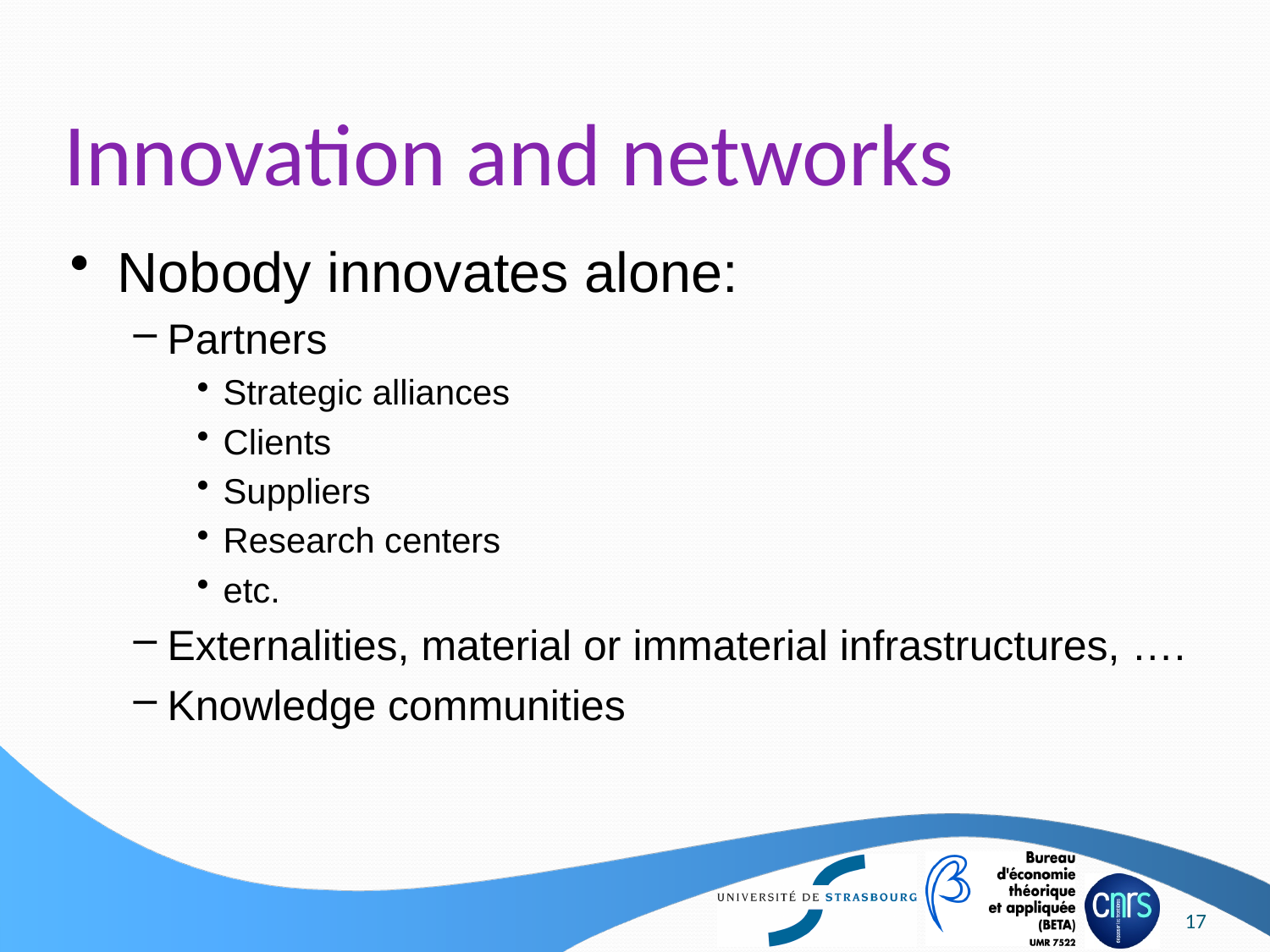

# Innovation and networks
Nobody innovates alone:
Partners
Strategic alliances
Clients
Suppliers
Research centers
etc.
Externalities, material or immaterial infrastructures, ….
Knowledge communities
17